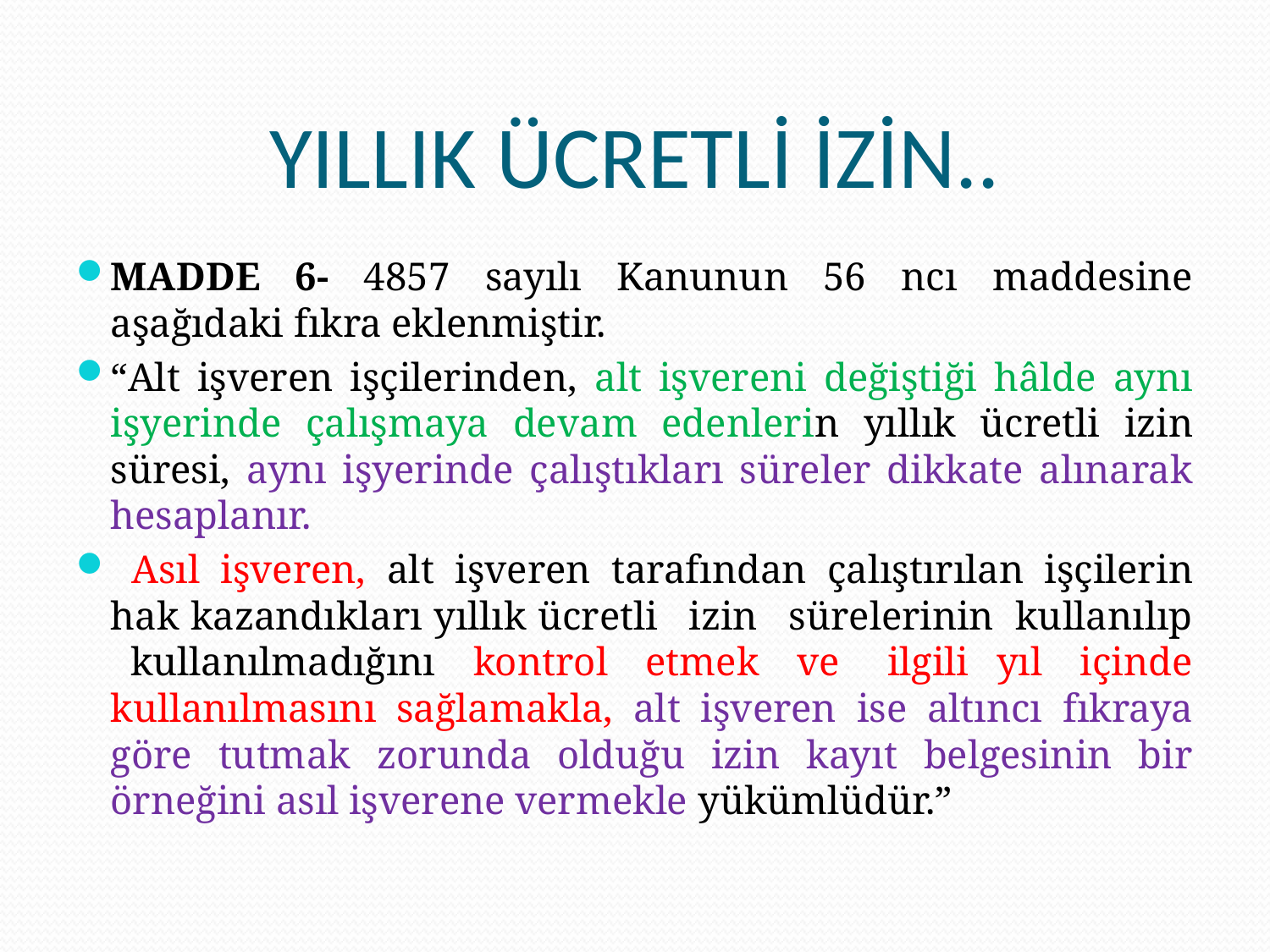

# YILLIK ÜCRETLİ İZİN..
MADDE 6- 4857 sayılı Kanunun 56 ncı maddesine aşağıdaki fıkra eklenmiştir.
“Alt işveren işçilerinden, alt işvereni değiştiği hâlde aynı işyerinde çalışmaya devam edenlerin yıllık ücretli izin süresi, aynı işyerinde çalıştıkları süreler dikkate alınarak hesaplanır.
 Asıl işveren, alt işveren tarafından çalıştırılan işçilerin hak kazandıkları yıllık ücretli   izin   sürelerinin  kullanılıp   kullanılmadığını   kontrol   etmek   ve    ilgili  yıl   içinde kullanılmasını sağlamakla, alt işveren ise altıncı fıkraya göre tutmak zorunda olduğu izin kayıt belgesinin bir örneğini asıl işverene vermekle yükümlüdür.”